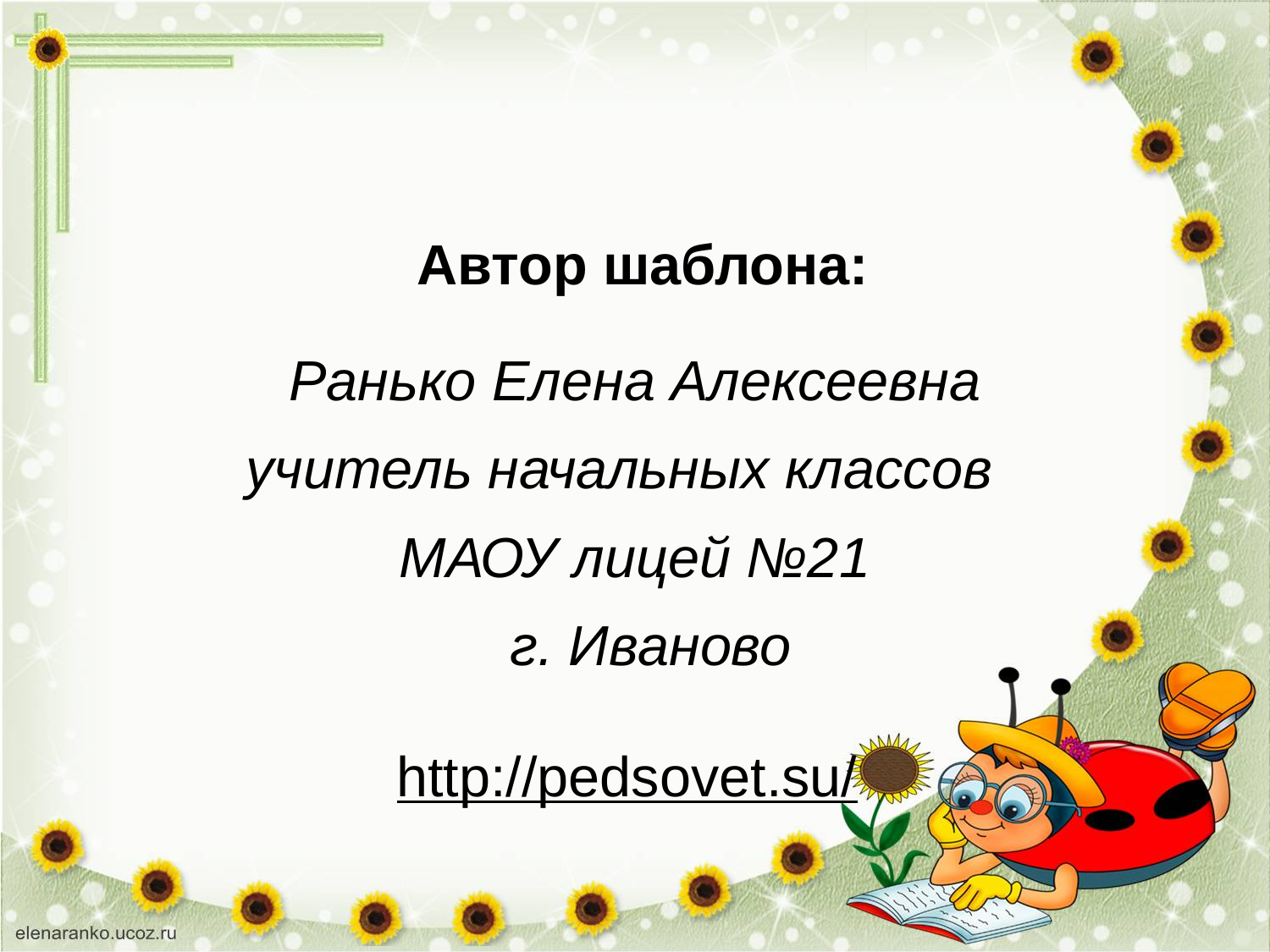

#
 Автор шаблона:

Ранько Елена Алексеевна
учитель начальных классов
МАОУ лицей №21
  г. Иваново

http://pedsovet.su/